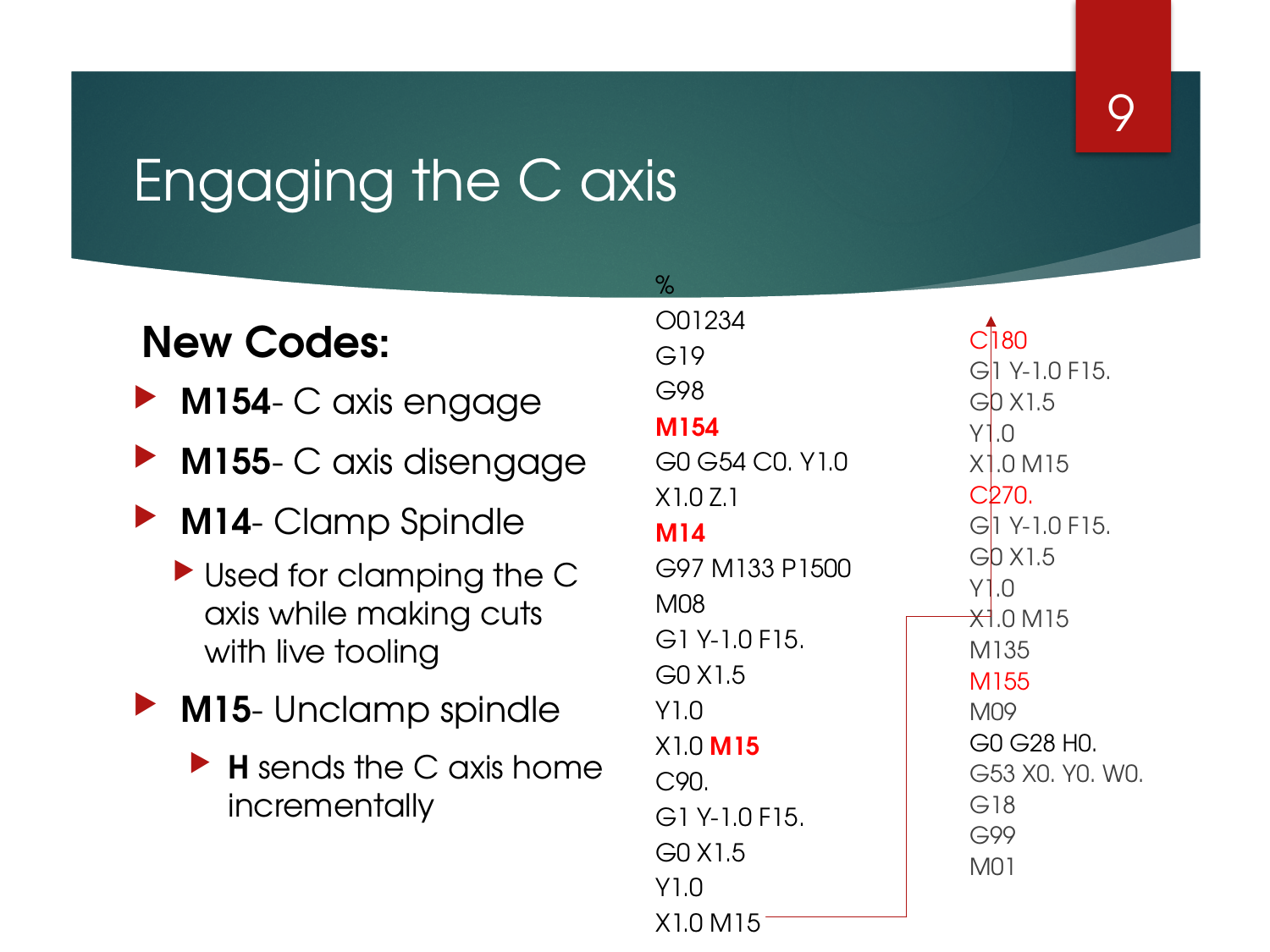

9
# Engaging the C axis
New Codes:
%
O01234
G19
G98
M154
G0 G54 C0. Y1.0 X1.0 Z.1
M14
G97 M133 P1500
M08
G1 Y-1.0 F15.
G0 X1.5
Y1.0
X1.0 M15
C90.
G1 Y-1.0 F15.
G0 X1.5
Y1.0
X1.0 M15

C180
G1 Y-1.0 F15.
G0 X1.5
Y1.0
X1.0 M15
C270.
G1 Y-1.0 F15.
G0 X1.5
Y1.0
X1.0 M15
M135
M155
M09
G0 G28 H0.
G53 X0. Y0. W0.
G18
G99
M01

M154- C axis engage
M155- C axis disengage
M14- Clamp Spindle
Used for clamping the C axis while making cuts with live tooling
M15- Unclamp spindle
H sends the C axis home incrementally